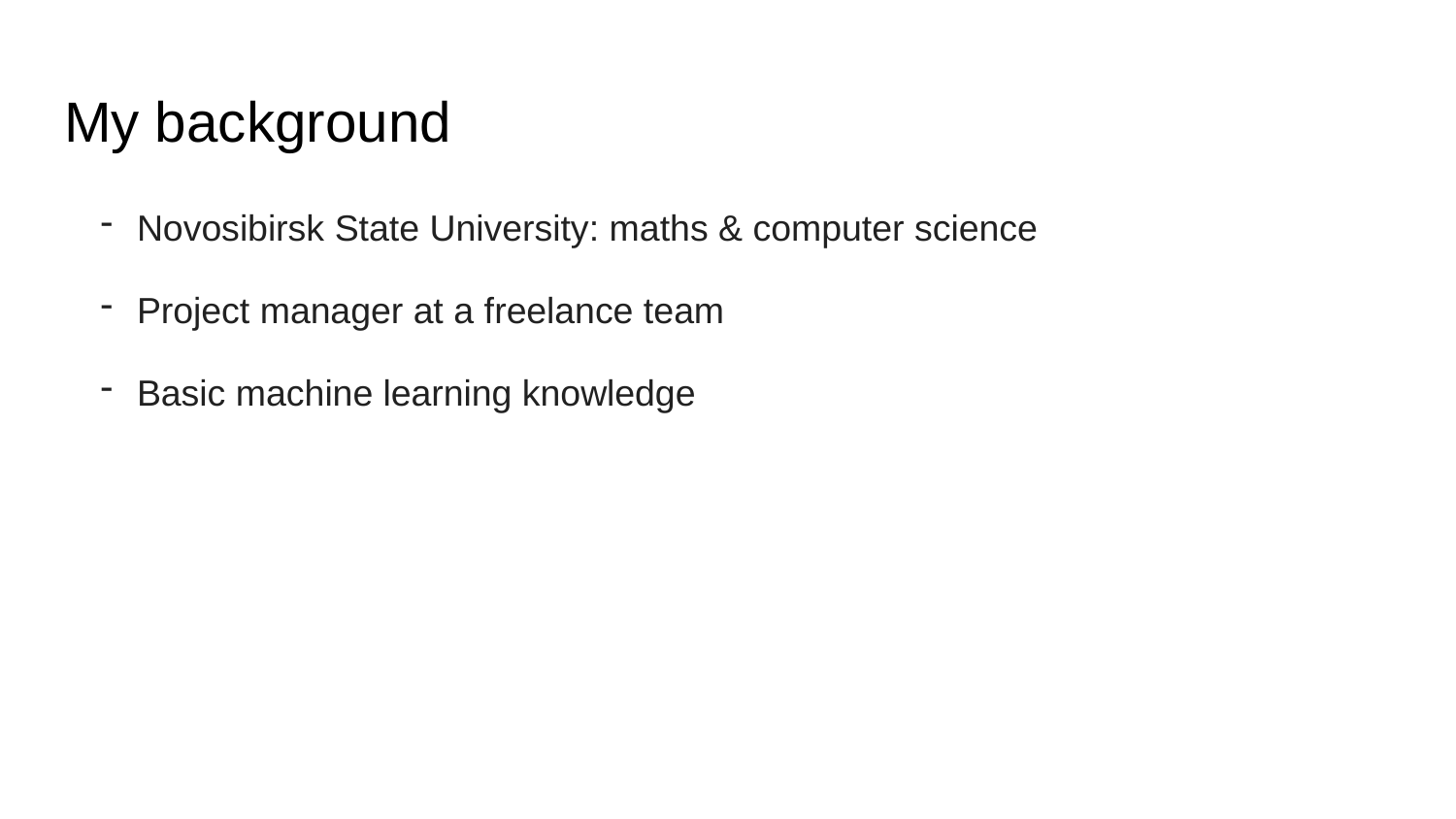

# My background
Novosibirsk State University: maths & computer science
Project manager at a freelance team
Basic machine learning knowledge